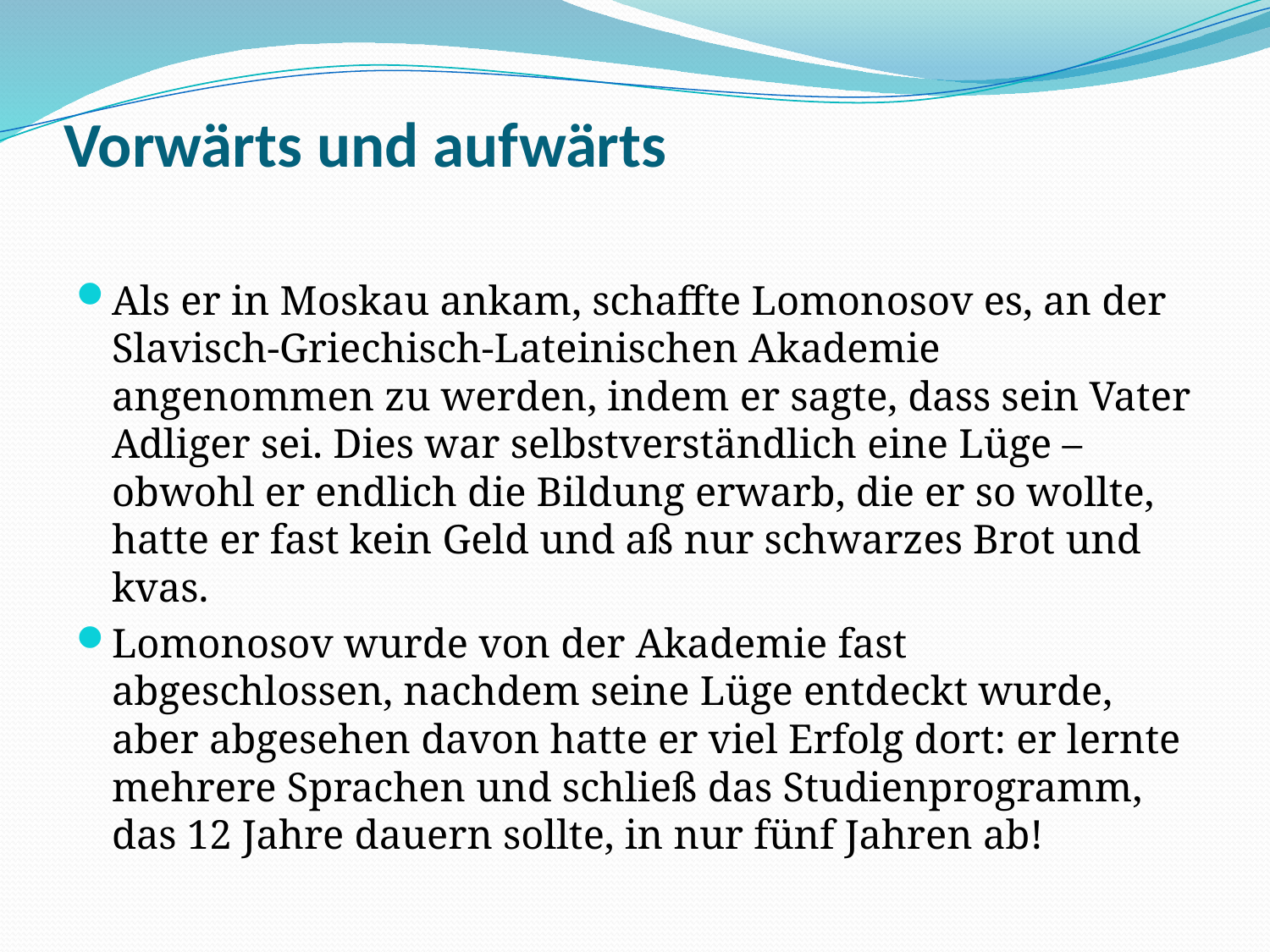

# Vorwärts und aufwärts
Als er in Moskau ankam, schaffte Lomonosov es, an der Slavisch-Griechisch-Lateinischen Akademie angenommen zu werden, indem er sagte, dass sein Vater Adliger sei. Dies war selbstverständlich eine Lüge – obwohl er endlich die Bildung erwarb, die er so wollte, hatte er fast kein Geld und aß nur schwarzes Brot und kvas.
Lomonosov wurde von der Akademie fast abgeschlossen, nachdem seine Lüge entdeckt wurde, aber abgesehen davon hatte er viel Erfolg dort: er lernte mehrere Sprachen und schließ das Studienprogramm, das 12 Jahre dauern sollte, in nur fünf Jahren ab!